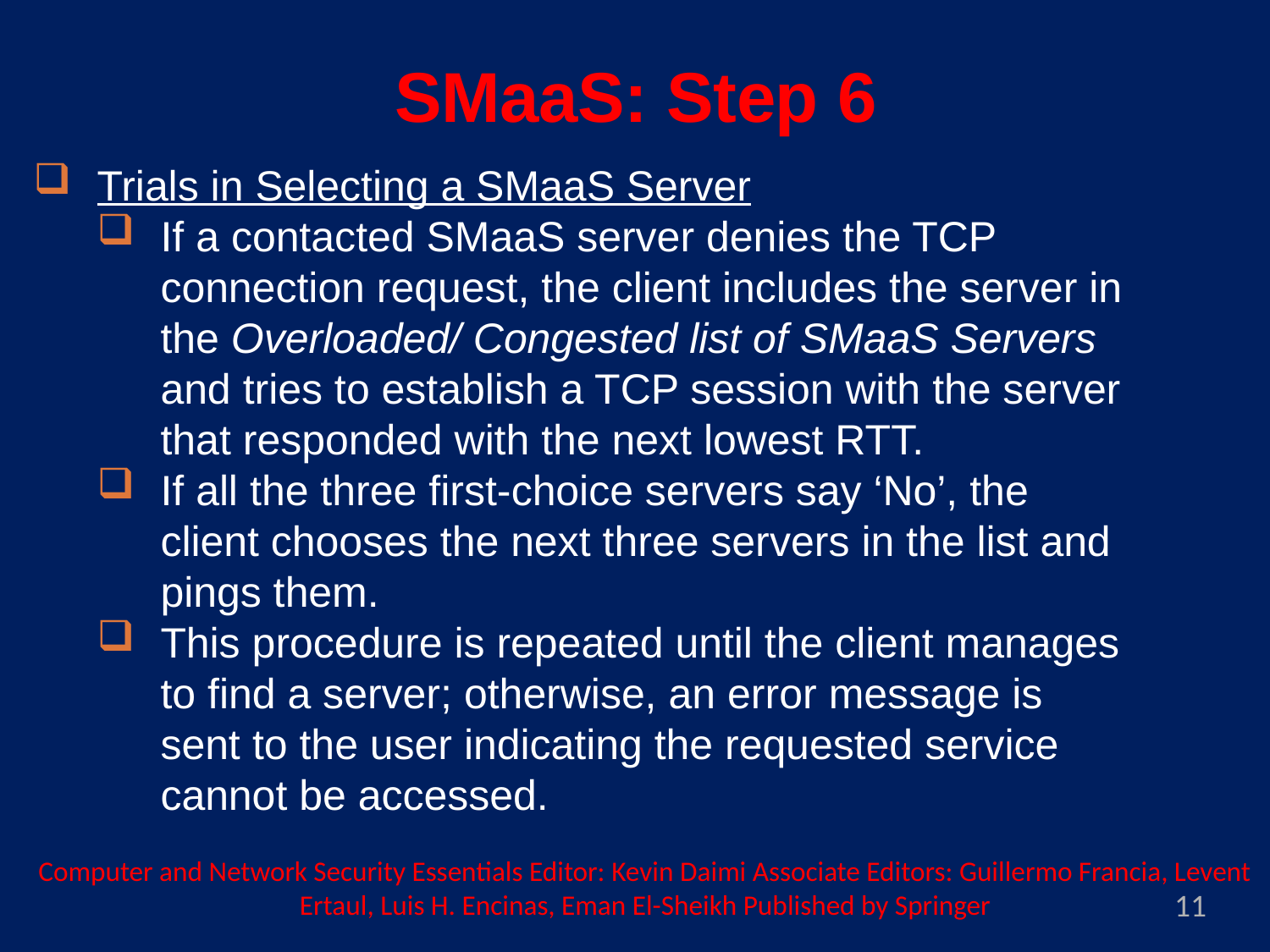

SMaaS: Step 6
Trials in Selecting a SMaaS Server
If a contacted SMaaS server denies the TCP connection request, the client includes the server in the Overloaded/ Congested list of SMaaS Servers and tries to establish a TCP session with the server that responded with the next lowest RTT.
If all the three first-choice servers say ‘No’, the client chooses the next three servers in the list and pings them.
This procedure is repeated until the client manages to find a server; otherwise, an error message is sent to the user indicating the requested service cannot be accessed.
Computer and Network Security Essentials Editor: Kevin Daimi Associate Editors: Guillermo Francia, Levent Ertaul, Luis H. Encinas, Eman El-Sheikh Published by Springer
11